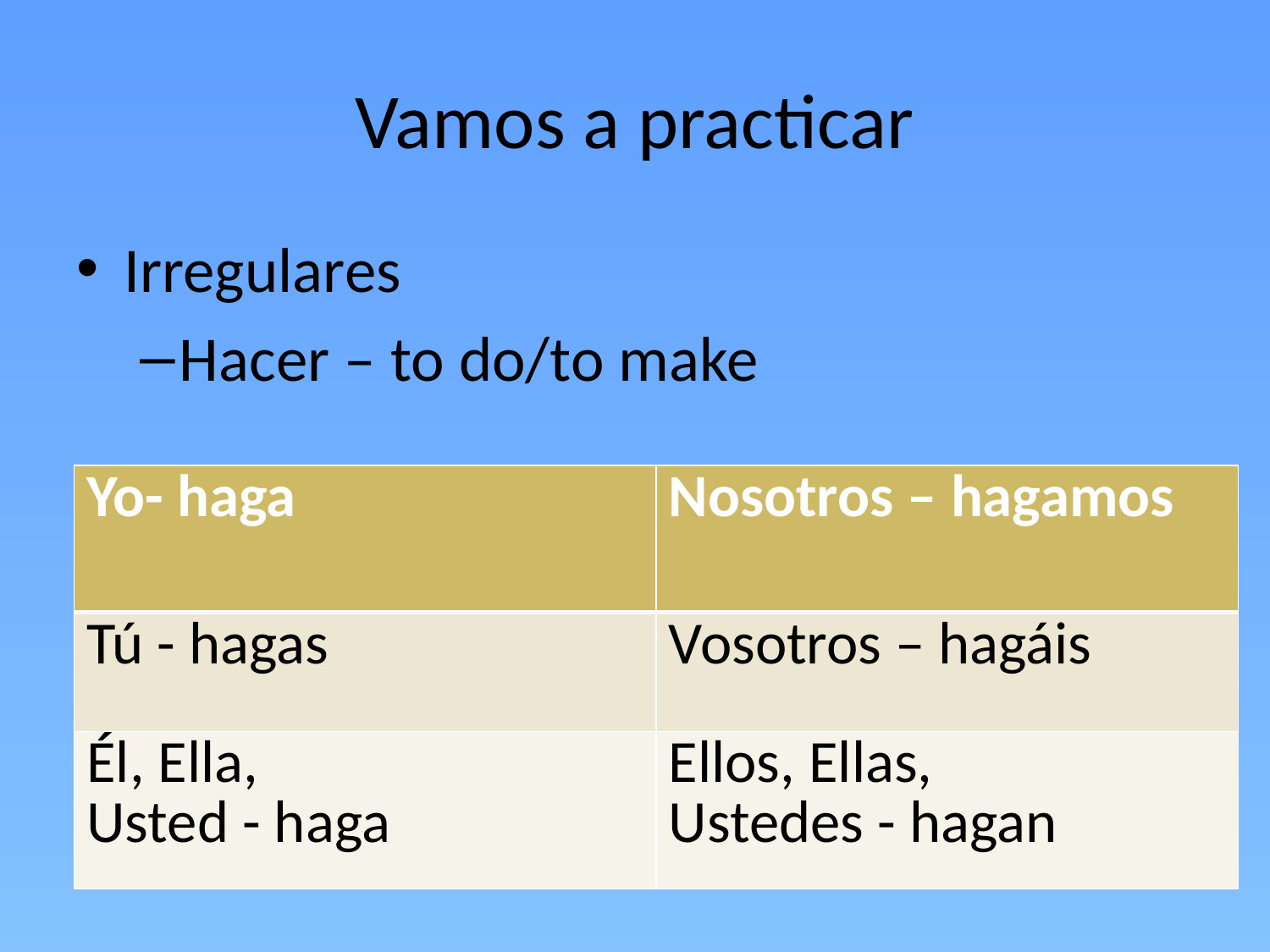

# Vamos a practicar
Irregulares
Hacer – to do/to make

| Yo- haga | Nosotros – hagamos |
| --- | --- |
| Tú - hagas | Vosotros – hagáis |
| Él, Ella, Usted - haga | Ellos, Ellas, Ustedes - hagan |